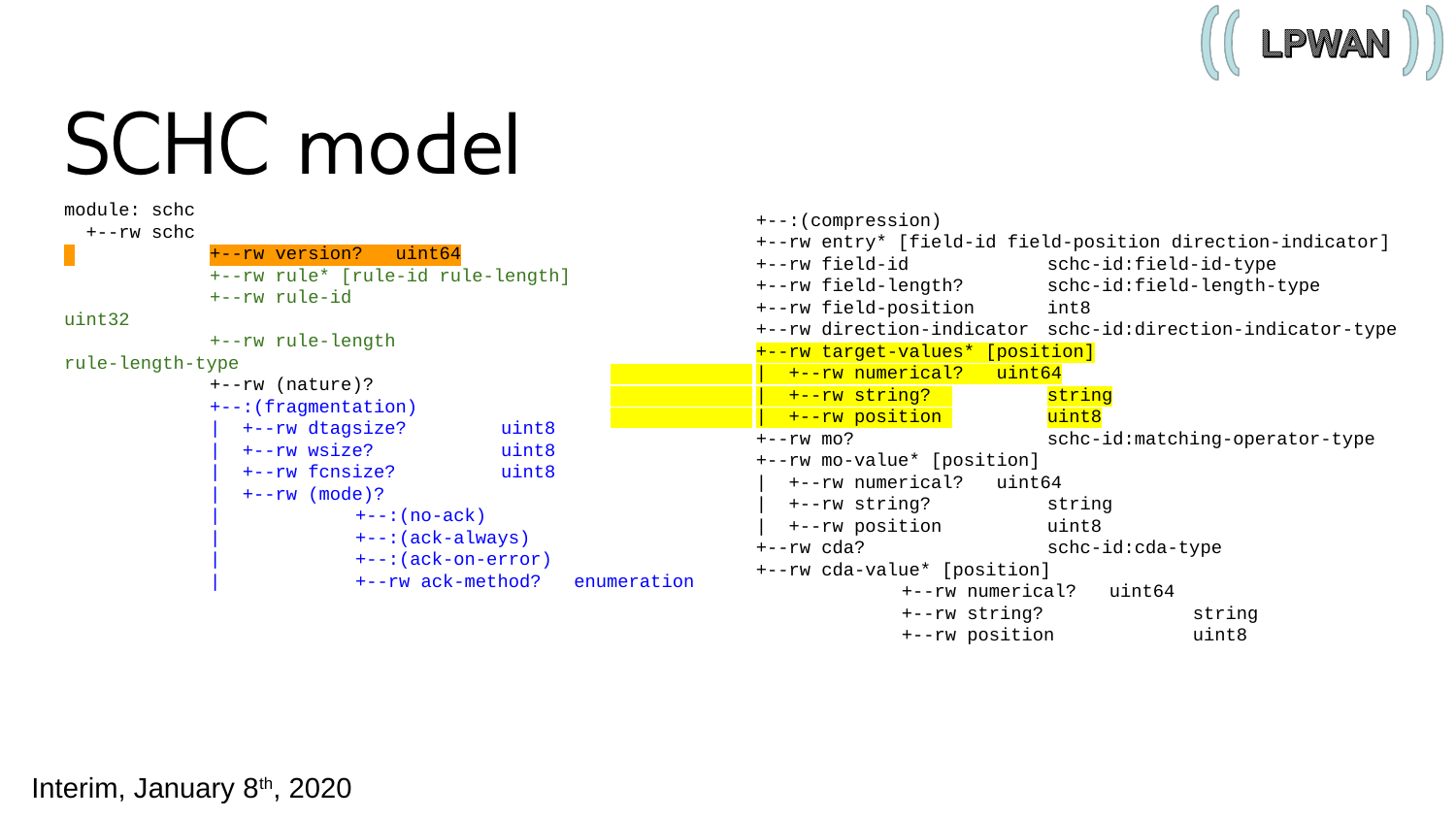

# SCHC model
module: schc
  +--rw schc
 	+--rw version?   uint64
 	+--rw rule* [rule-id rule-length]
    	+--rw rule-id               	uint32
    	+--rw rule-length           	rule-length-type
    	+--rw (nature)?
       	+--:(fragmentation)
       	|  +--rw dtagsize?       	uint8
       	|  +--rw wsize?          	uint8
       	|  +--rw fcnsize?        	uint8
       	|  +--rw (mode)?
       	| 	+--:(no-ack)
       	| 	+--:(ack-always)
       	| 	+--:(ack-on-error)
       	|    	+--rw ack-method?   enumeration

       	+--:(compression)
          	+--rw entry* [field-id field-position direction-indicator]
             	+--rw field-id           	schc-id:field-id-type
             	+--rw field-length?      	schc-id:field-length-type
             	+--rw field-position     	int8
             	+--rw direction-indicator	schc-id:direction-indicator-type
             	+--rw target-values* [position]
             	|  +--rw numerical?   uint64
             	|  +--rw string?  	string
             	|  +--rw position 	uint8
             	+--rw mo?                	schc-id:matching-operator-type
             	+--rw mo-value* [position]
             	|  +--rw numerical?   uint64
             	|  +--rw string?  	string
             	|  +--rw position 	uint8
             	+--rw cda?               	schc-id:cda-type
             	+--rw cda-value* [position]
                	+--rw numerical?   uint64
                	+--rw string?  	string
                	+--rw position 	uint8